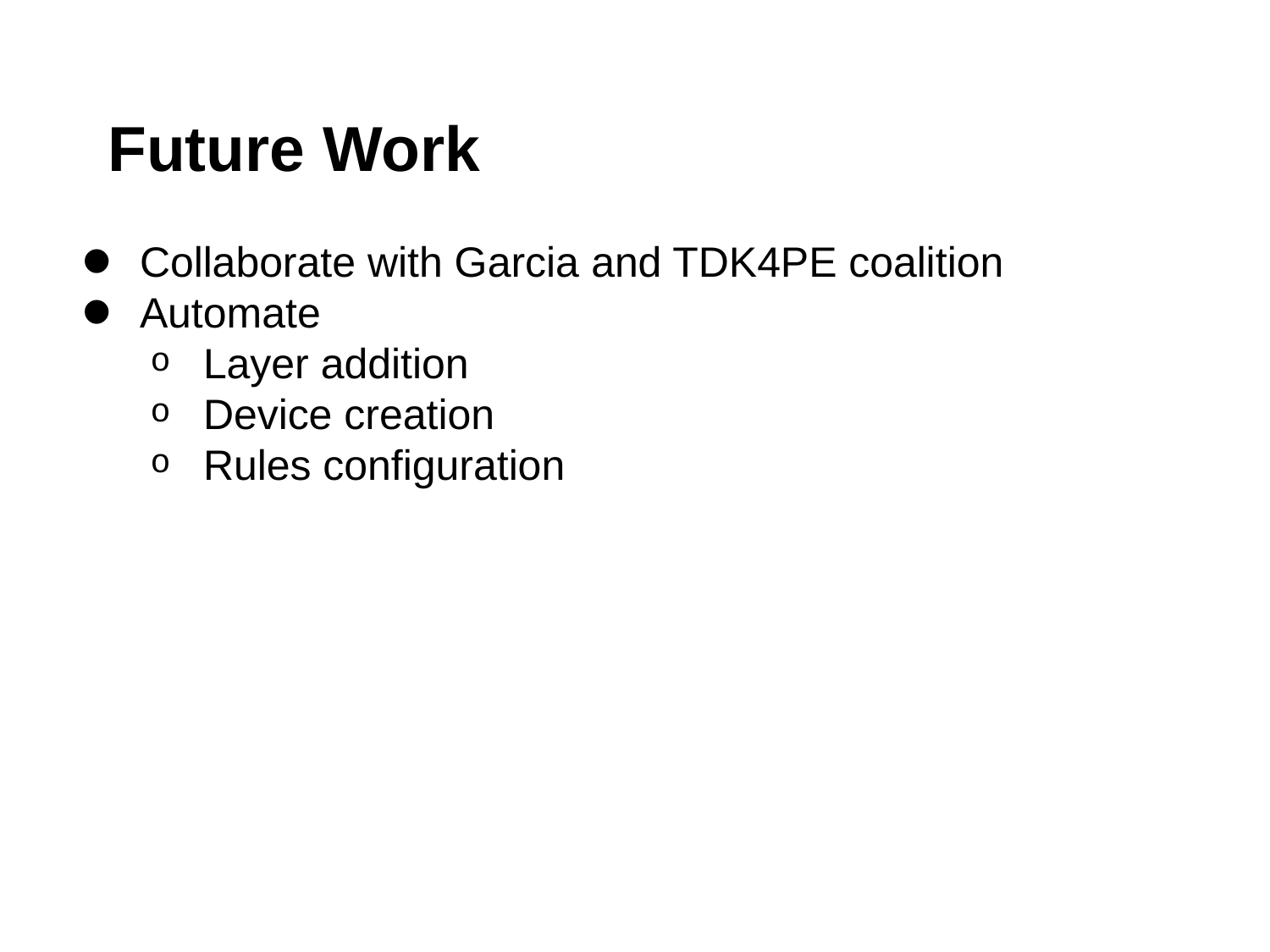

# Future Work
Collaborate with Garcia and TDK4PE coalition
Automate
Layer addition
Device creation
Rules configuration